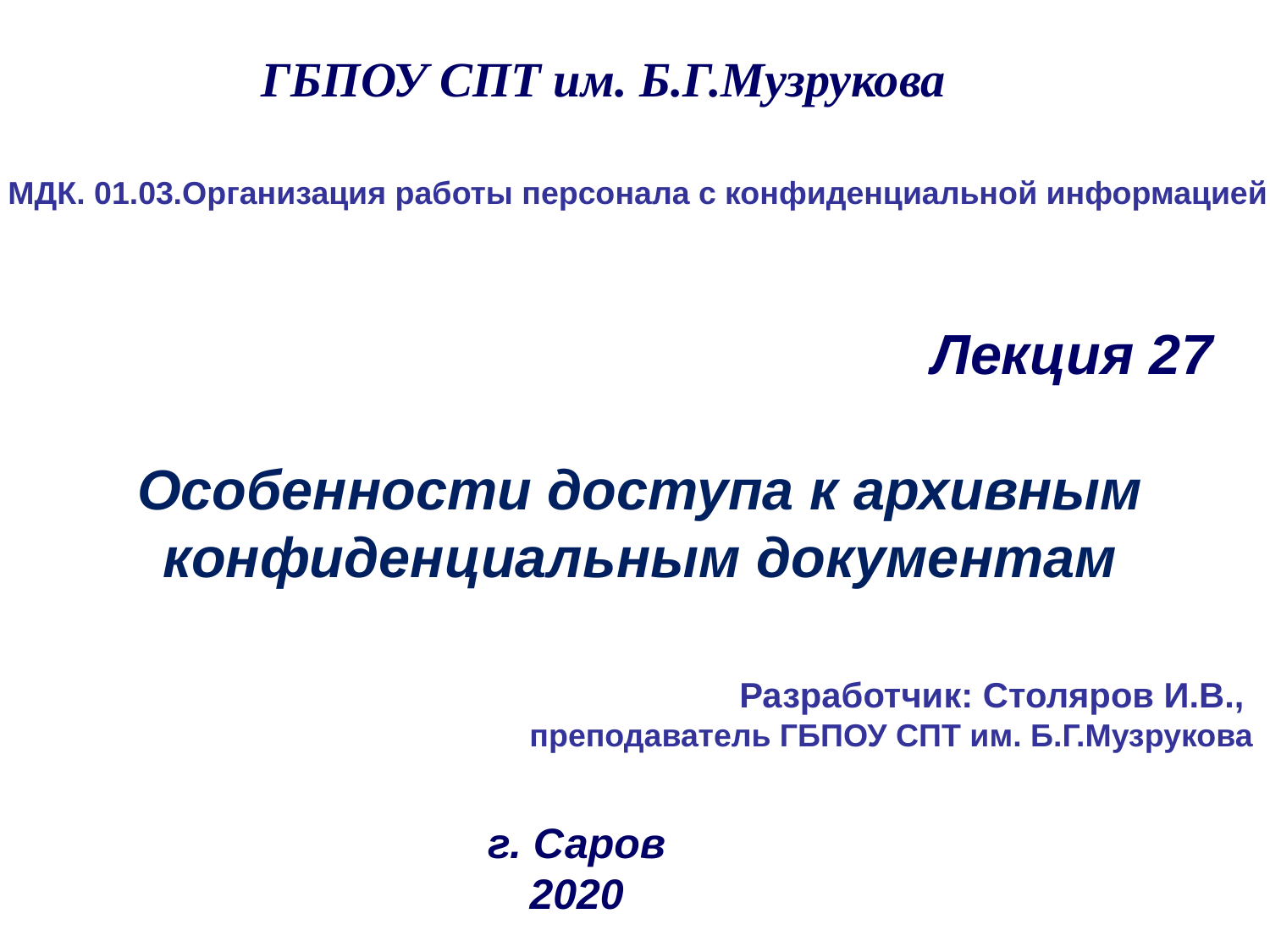

# ГБПОУ СПТ им. Б.Г.Музрукова

МДК. 01.03.Организация работы персонала с конфиденциальной информацией

Лекция 27

Особенности доступа к архивным конфиденциальным документам
Разработчик: Столяров И.В.,
преподаватель ГБПОУ СПТ им. Б.Г.Музрукова

г. Саров
2020